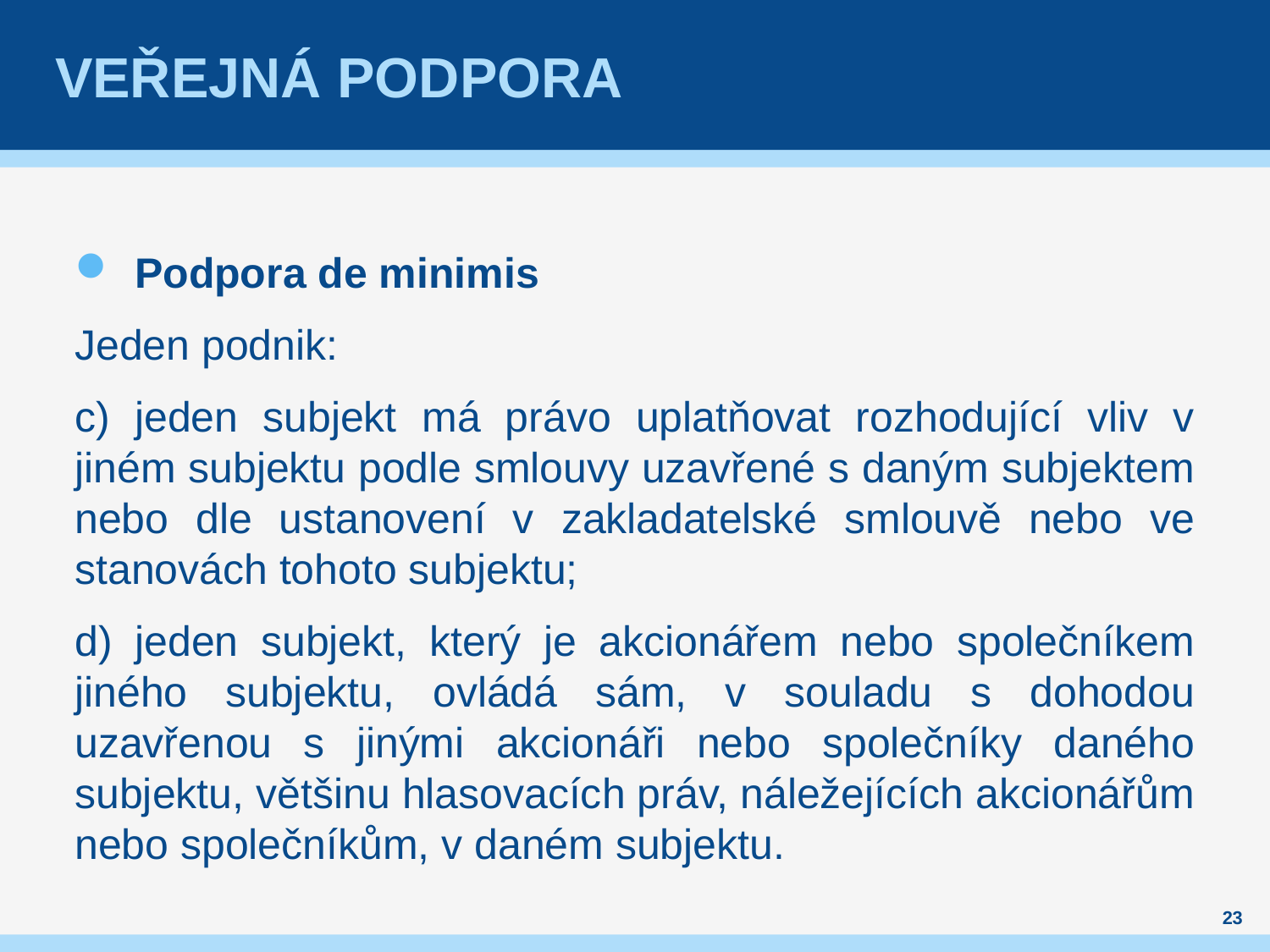

# Veřejná podpora
Podpora de minimis
Jeden podnik:
c) jeden subjekt má právo uplatňovat rozhodující vliv v jiném subjektu podle smlouvy uzavřené s daným subjektem nebo dle ustanovení v zakladatelské smlouvě nebo ve stanovách tohoto subjektu;
d) jeden subjekt, který je akcionářem nebo společníkem jiného subjektu, ovládá sám, v souladu s dohodou uzavřenou s jinými akcionáři nebo společníky daného subjektu, většinu hlasovacích práv, náležejících akcionářům nebo společníkům, v daném subjektu.

23